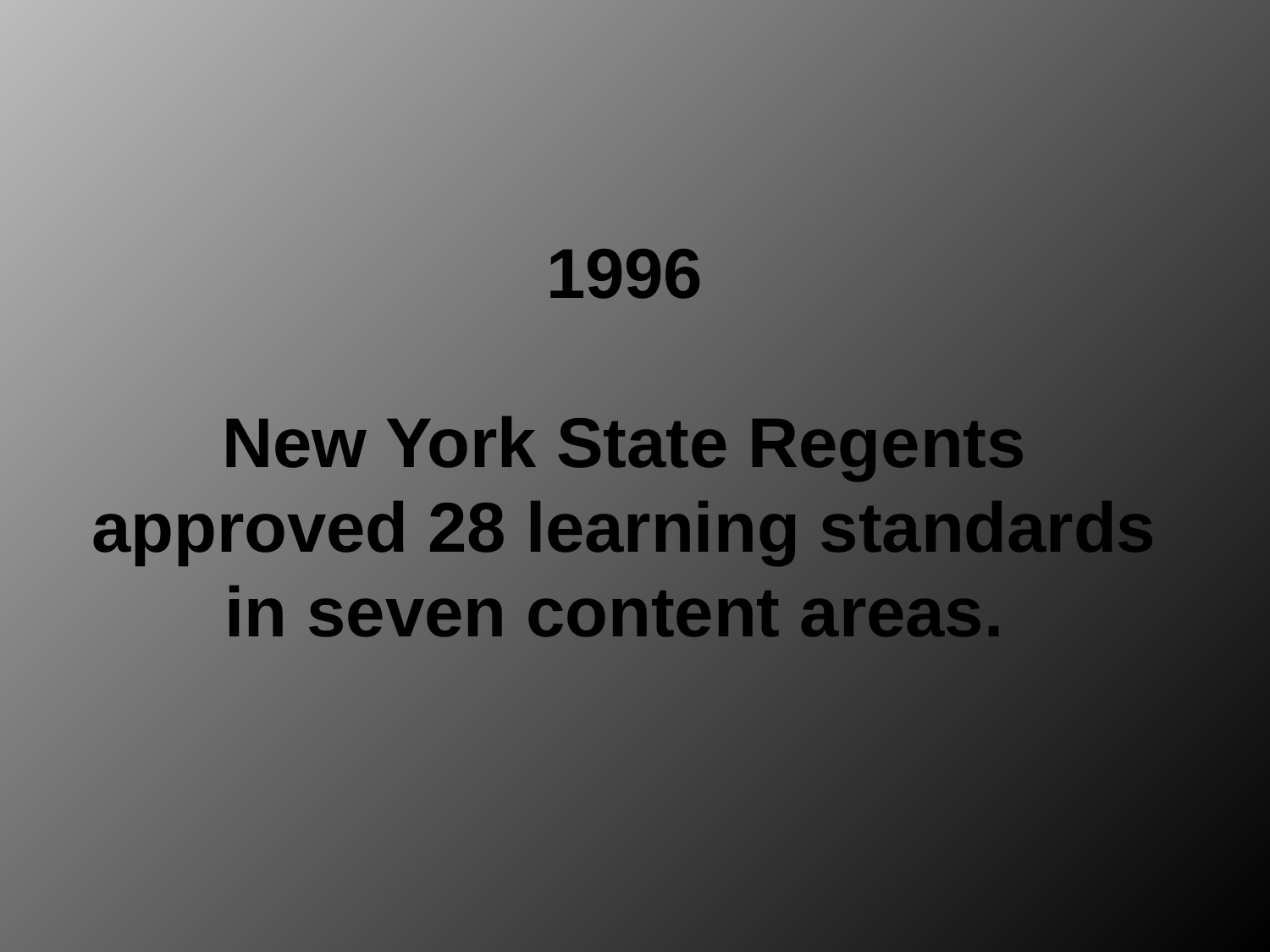

# 1996 New York State Regents approved 28 learning standards in seven content areas.